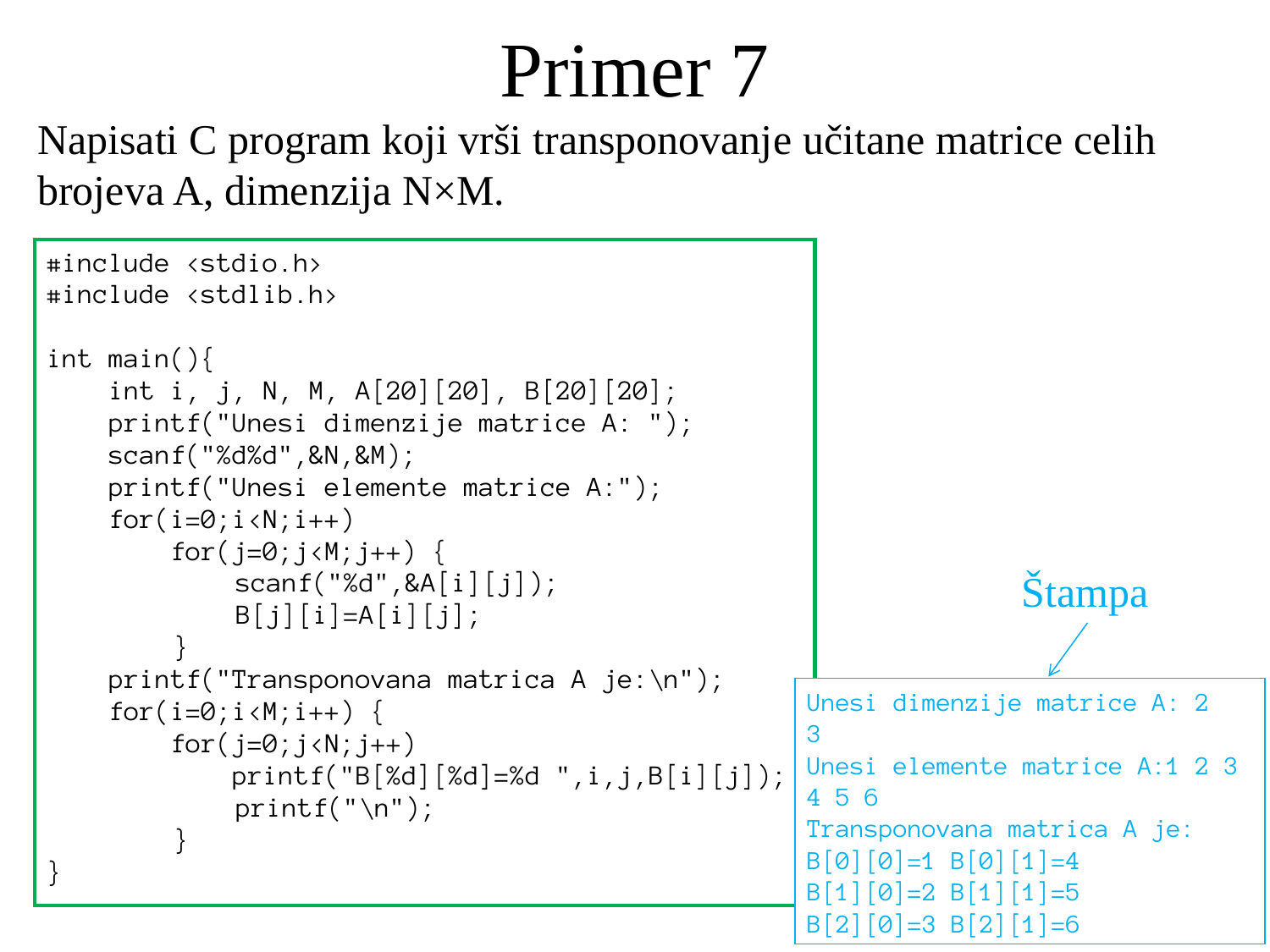

# Primer 7
Napisati C program koji vrši transponovanje učitane matrice celih brojeva A, dimenzija N×M.
#include <stdio.h>
#include <stdlib.h>

int main(){
    int i, j, N, M, A[20][20], B[20][20];
    printf("Unesi dimenzije matrice A: ");
    scanf("%d%d",&N,&M);
    printf("Unesi elemente matrice A:");
    for(i=0;i<N;i++)
        for(j=0;j<M;j++) {
	    scanf("%d",&A[i][j]);
	    B[j][i]=A[i][j];
	}
    printf("Transponovana matrica A je:\n");
    for(i=0;i<M;i++) {
        for(j=0;j<N;j++)
            printf("B[%d][%d]=%d ",i,j,B[i][j]);
	    printf("\n");
	}
}
Štampa
Unesi dimenzije matrice A: 2
3
Unesi elemente matrice A:1 2 3
4 5 6
Transponovana matrica A je:
B[0][0]=1 B[0][1]=4
B[1][0]=2 B[1][1]=5
B[2][0]=3 B[2][1]=6